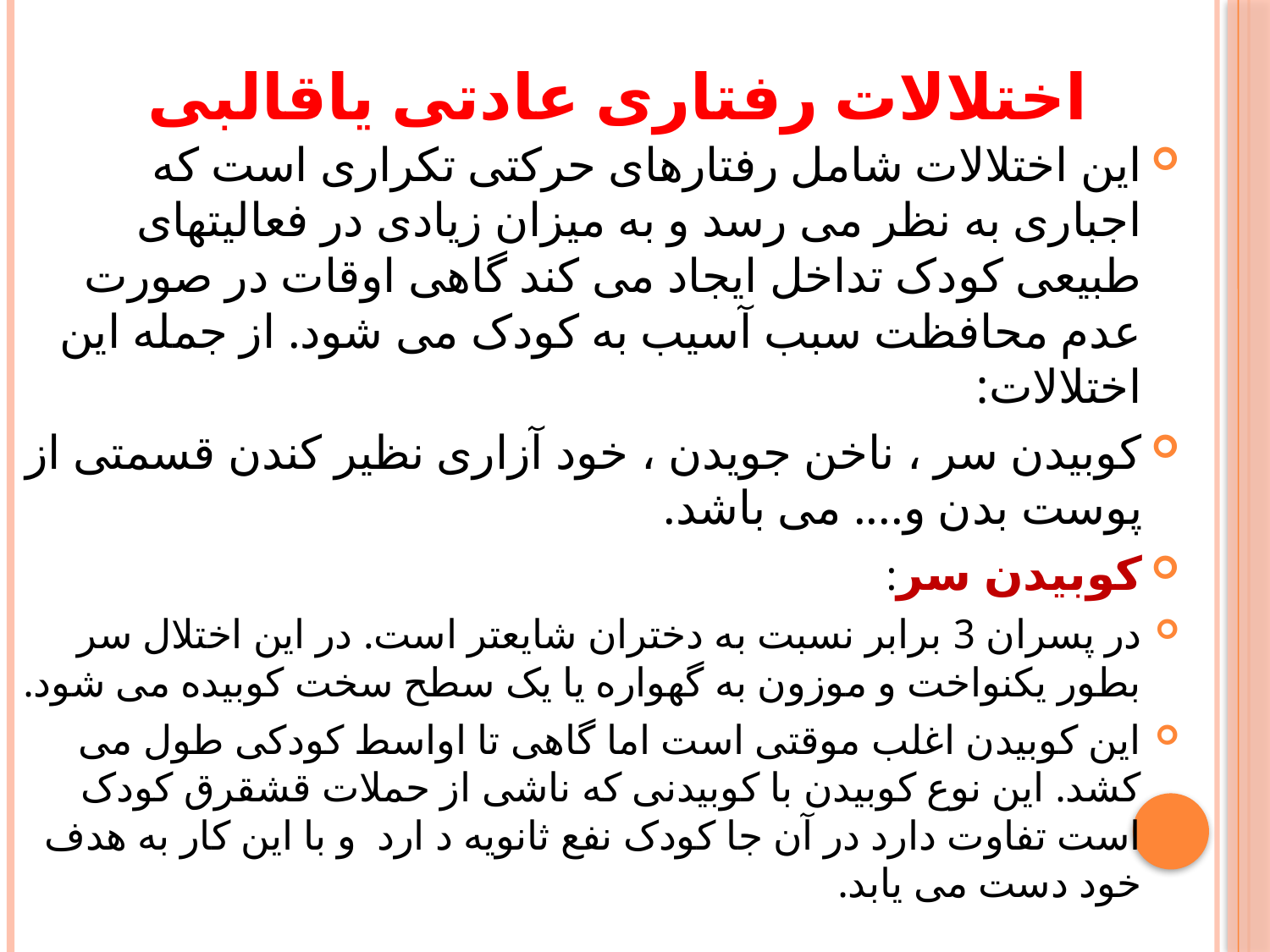

# اختلالات رفتاری عادتی یاقالبی
این اختلالات شامل رفتارهای حرکتی تکراری است که اجباری به نظر می رسد و به میزان زیادی در فعالیتهای طبیعی کودک تداخل ایجاد می کند گاهی اوقات در صورت عدم محافظت سبب آسیب به کودک می شود. از جمله این اختلالات:
کوبیدن سر ، ناخن جویدن ، خود آزاری نظیر کندن قسمتی از پوست بدن و.... می باشد.
کوبیدن سر:
در پسران 3 برابر نسبت به دختران شایعتر است. در این اختلال سر بطور یکنواخت و موزون به گهواره یا یک سطح سخت کوبیده می شود.
این کوبیدن اغلب موقتی است اما گاهی تا اواسط کودکی طول می کشد. این نوع کوبیدن با کوبیدنی که ناشی از حملات قشقرق کودک است تفاوت دارد در آن جا کودک نفع ثانویه د ارد  و با این کار به هدف خود دست می یابد.